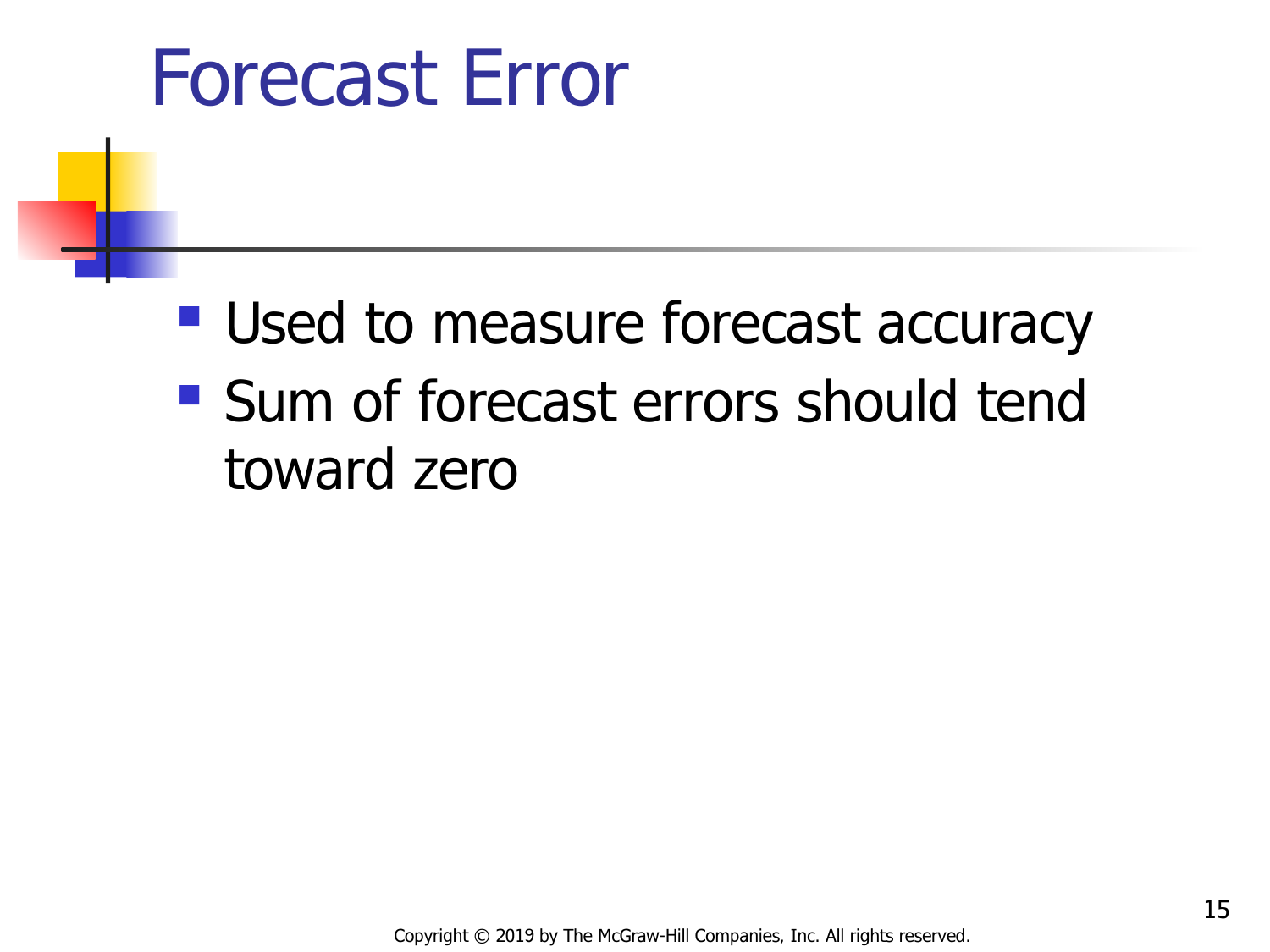

# Forecast Error
Used to measure forecast accuracy
Sum of forecast errors should tend toward zero
15
Copyright © 2019 by The McGraw-Hill Companies, Inc. All rights reserved.